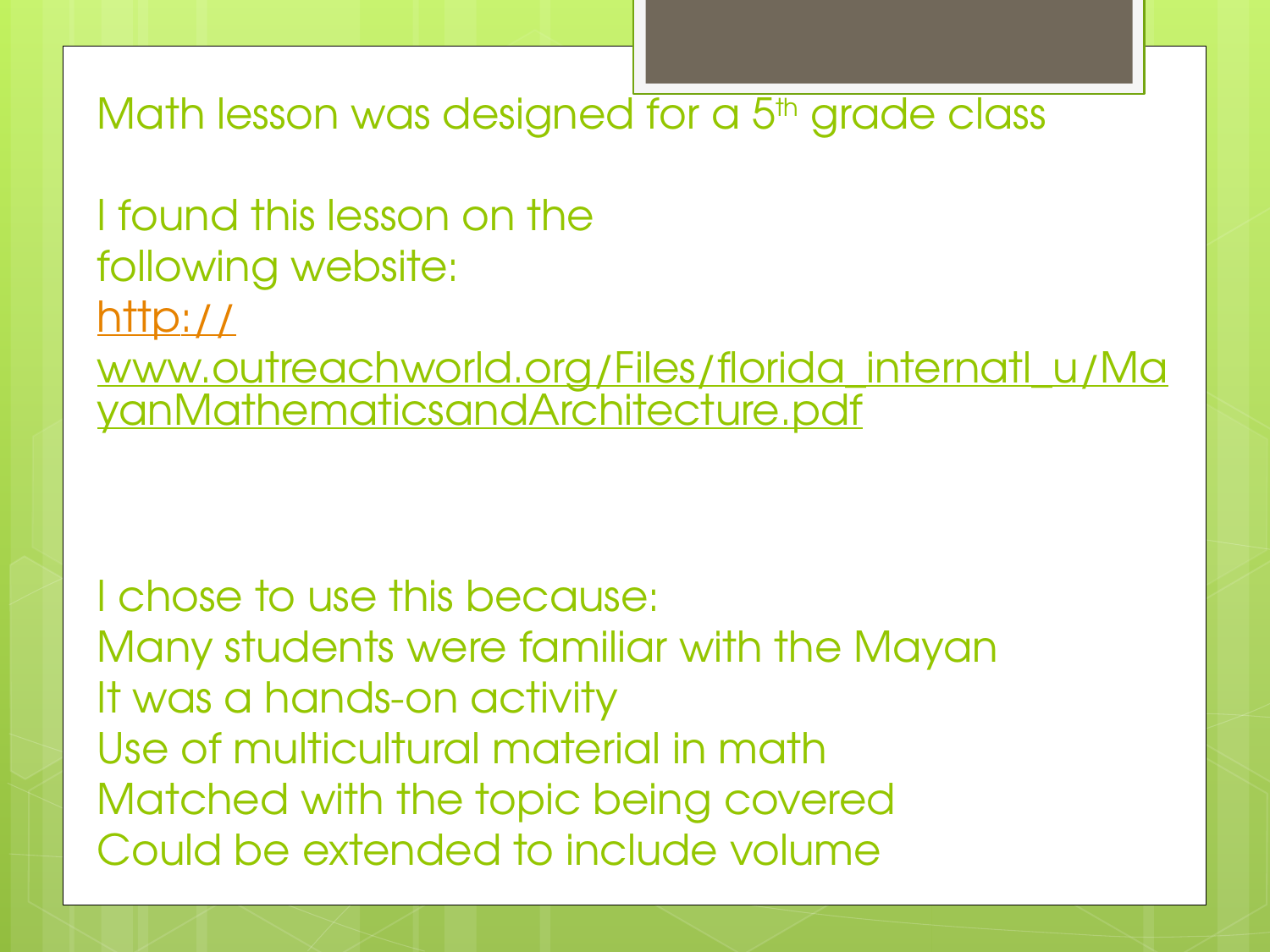

# Math lesson was designed for a 5th grade class I found this lesson on the following website: http://www.outreachworld.org/Files/florida_internatl_u/MayanMathematicsandArchitecture.pdf I chose to use this because: Many students were familiar with the Mayan It was a hands-on activity Use of multicultural material in math Matched with the topic being covered Could be extended to include volume